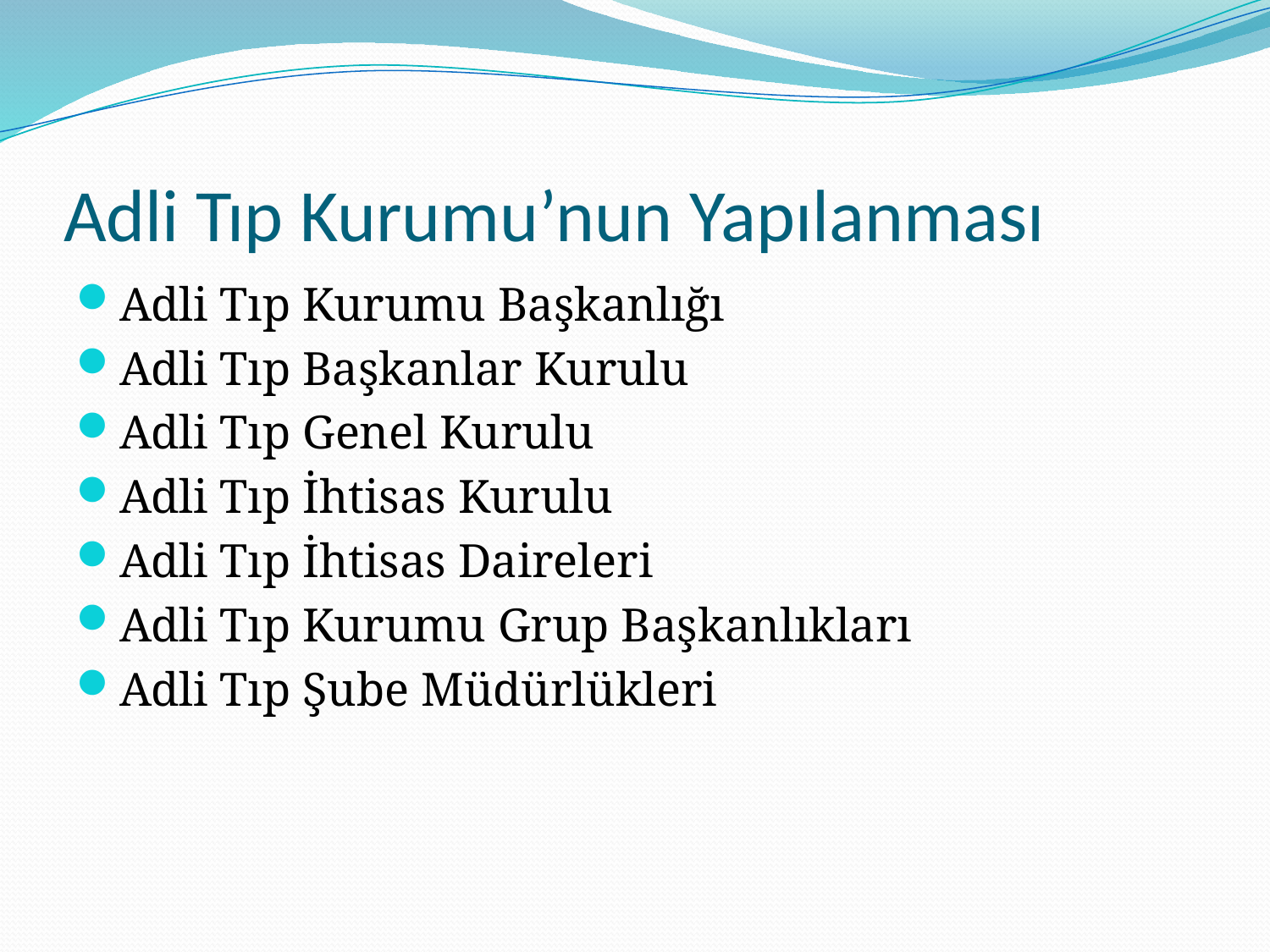

# Adli Tıp Kurumu’nun Yapılanması
Adli Tıp Kurumu Başkanlığı
Adli Tıp Başkanlar Kurulu
Adli Tıp Genel Kurulu
Adli Tıp İhtisas Kurulu
Adli Tıp İhtisas Daireleri
Adli Tıp Kurumu Grup Başkanlıkları
Adli Tıp Şube Müdürlükleri